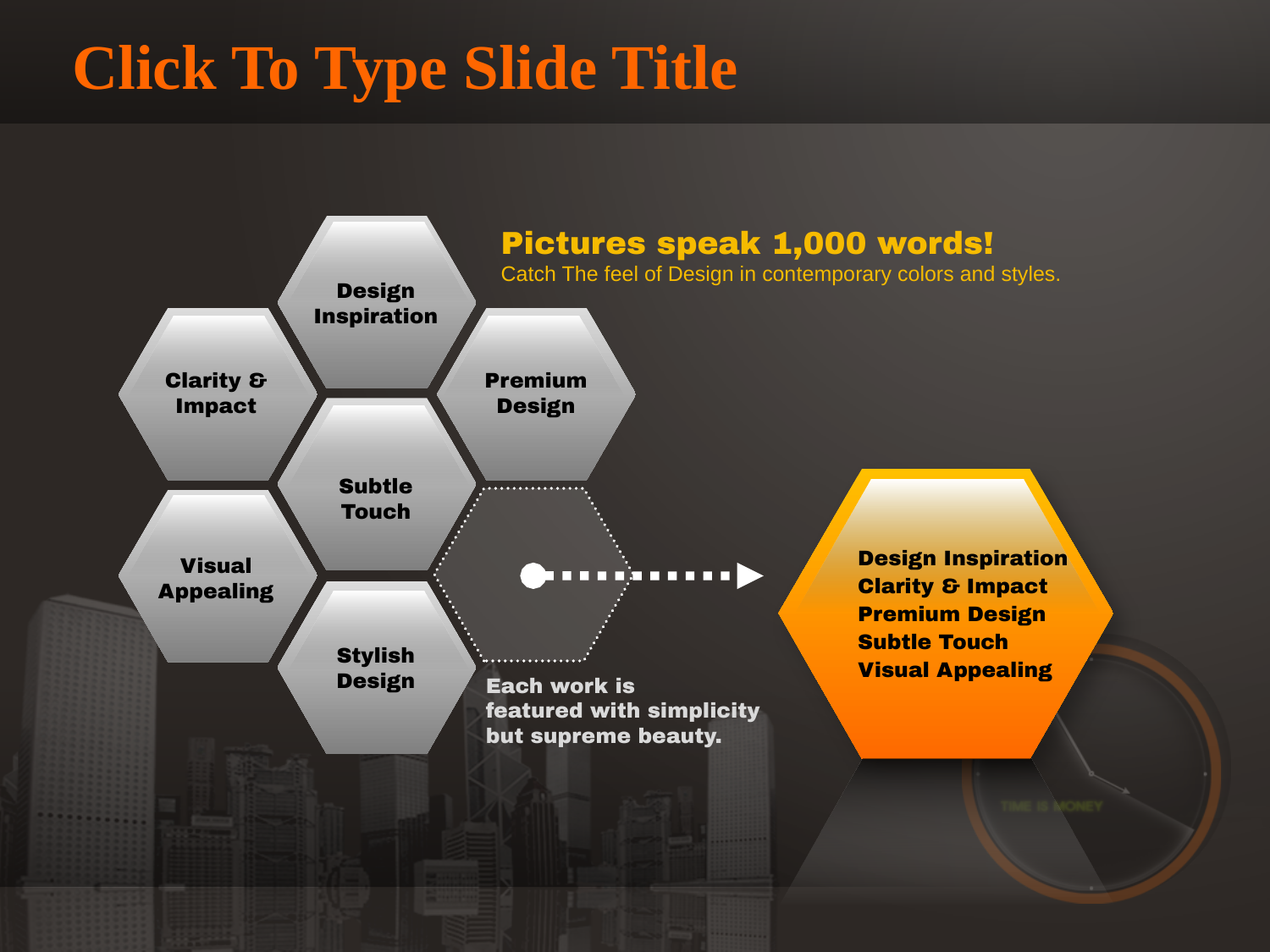

# Click To Type Slide Title

Pictures speak 1,000 words!
Catch The feel of Design in contemporary colors and styles.

Design
Inspiration

Clarity & Impact
Premium Design

Subtle Touch

Design Inspiration
Clarity & Impact
Premium Design
Subtle Touch
Visual Appealing
Visual Appealing

Stylish Design
Each work is
featured with simplicity
but supreme beauty.